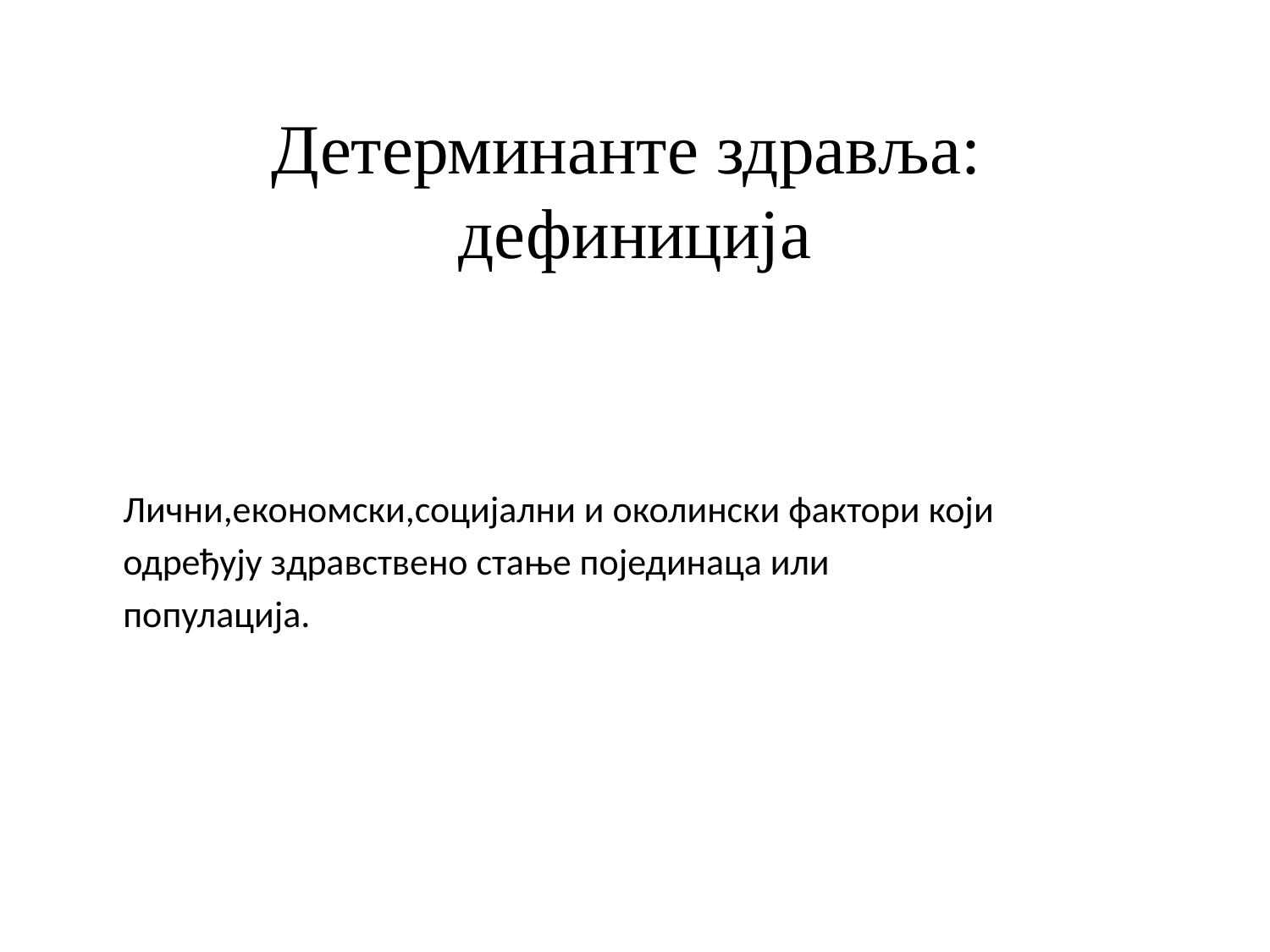

# Детерминанте здравља:  дефиниција
Лични,економски,социјални и околински фактори који
одређују здравствено стање појединаца или
популација.